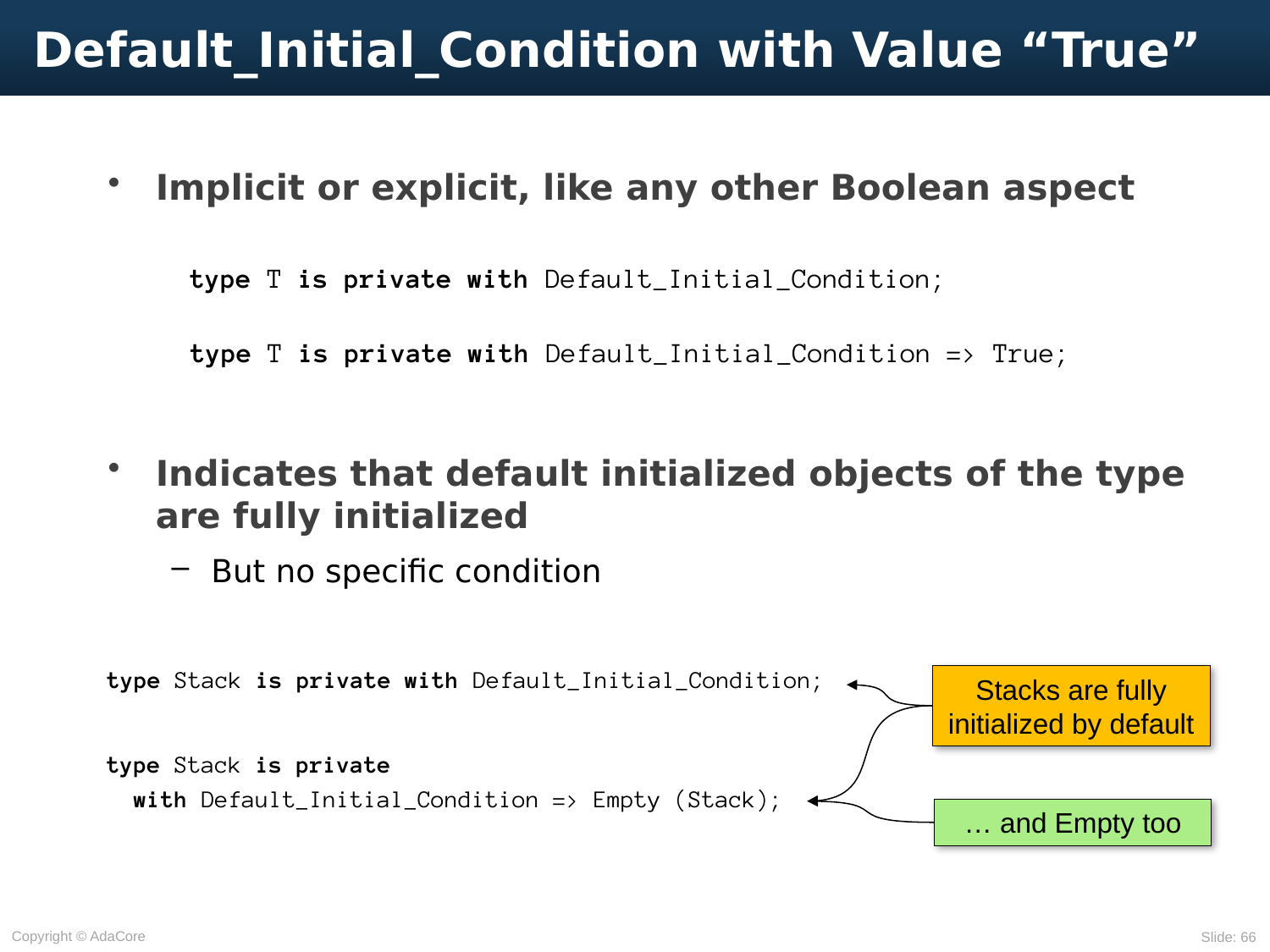

# Default_Initial_Condition with Value “True”
Implicit or explicit, like any other Boolean aspect

Indicates that default initialized objects of the type are fully initialized
But no specific condition
 type T is private with Default_Initial_Condition;
 type T is private with Default_Initial_Condition => True;
 type Stack is private with Default_Initial_Condition;
Stacks are fully initialized by default

 type Stack is private
   with Default_Initial_Condition => Empty (Stack);

… and Empty too